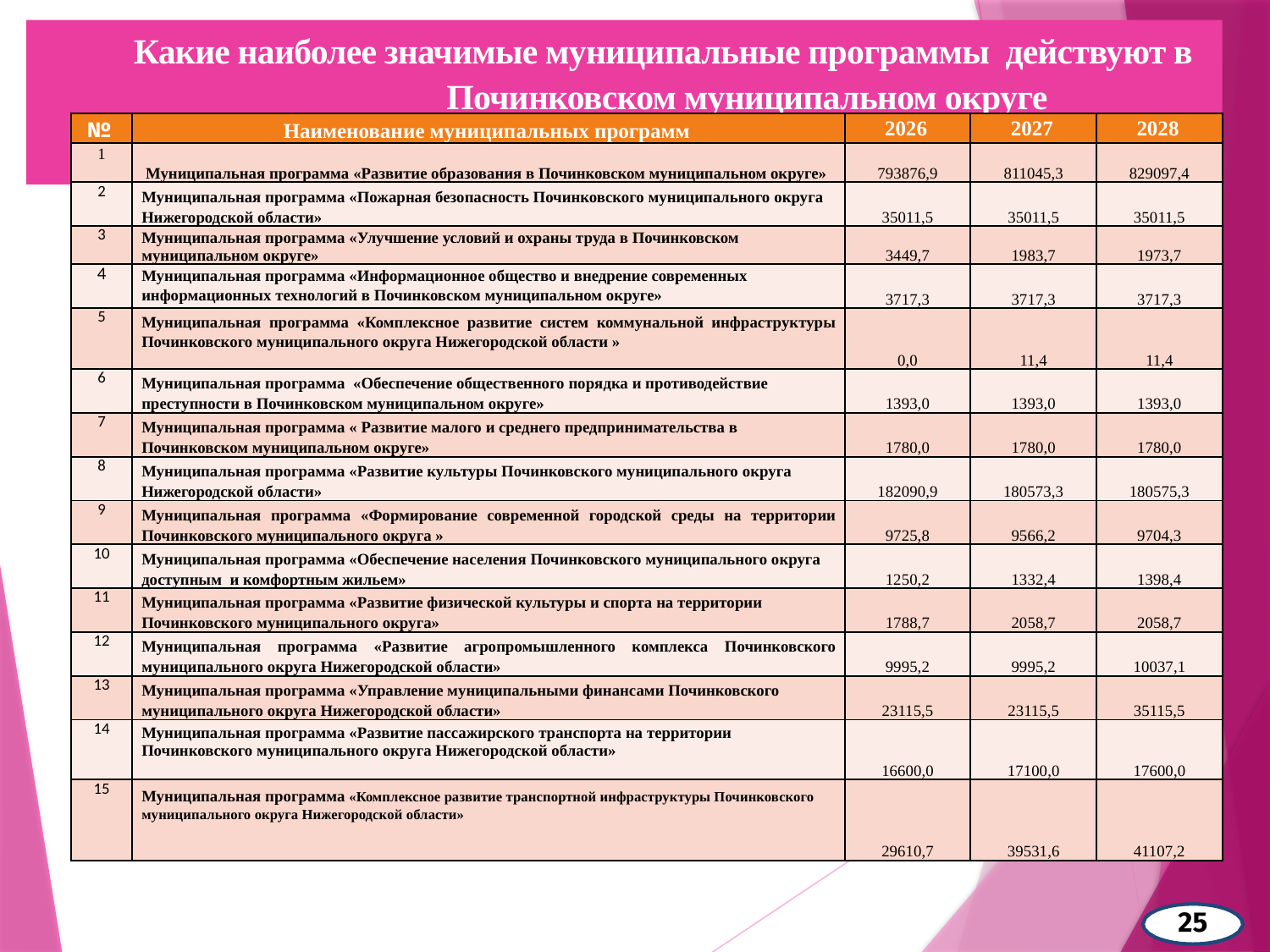

# Какие наиболее значимые муниципальные программы  действуют в Починковском муниципальном округе
| № | Наименование муниципальных программ | 2026 | 2027 | 2028 |
| --- | --- | --- | --- | --- |
| 1 | Муниципальная программа «Развитие образования в Починковском муниципальном округе» | 793876,9 | 811045,3 | 829097,4 |
| 2 | Муниципальная программа «Пожарная безопасность Починковского муниципального округа Нижегородской области» | 35011,5 | 35011,5 | 35011,5 |
| 3 | Муниципальная программа «Улучшение условий и охраны труда в Починковском муниципальном округе» | 3449,7 | 1983,7 | 1973,7 |
| 4 | Муниципальная программа «Информационное общество и внедрение современных информационных технологий в Починковском муниципальном округе» | 3717,3 | 3717,3 | 3717,3 |
| 5 | Муниципальная программа «Комплексное развитие систем коммунальной инфраструктуры Починковского муниципального округа Нижегородской области » | 0,0 | 11,4 | 11,4 |
| 6 | Муниципальная программа «Обеспечение общественного порядка и противодействие преступности в Починковском муниципальном округе» | 1393,0 | 1393,0 | 1393,0 |
| 7 | Муниципальная программа « Развитие малого и среднего предпринимательства в Починковском муниципальном округе» | 1780,0 | 1780,0 | 1780,0 |
| 8 | Муниципальная программа «Развитие культуры Починковского муниципального округа Нижегородской области» | 182090,9 | 180573,3 | 180575,3 |
| 9 | Муниципальная программа «Формирование современной городской среды на территории Починковского муниципального округа » | 9725,8 | 9566,2 | 9704,3 |
| 10 | Муниципальная программа «Обеспечение населения Починковского муниципального округа доступным и комфортным жильем» | 1250,2 | 1332,4 | 1398,4 |
| 11 | Муниципальная программа «Развитие физической культуры и спорта на территории Починковского муниципального округа» | 1788,7 | 2058,7 | 2058,7 |
| 12 | Муниципальная программа «Развитие агропромышленного комплекса Починковского муниципального округа Нижегородской области» | 9995,2 | 9995,2 | 10037,1 |
| 13 | Муниципальная программа «Управление муниципальными финансами Починковского муниципального округа Нижегородской области» | 23115,5 | 23115,5 | 35115,5 |
| 14 | Муниципальная программа «Развитие пассажирского транспорта на территории Починковского муниципального округа Нижегородской области» | 16600,0 | 17100,0 | 17600,0 |
| 15 | Муниципальная программа «Комплексное развитие транспортной инфраструктуры Починковского муниципального округа Нижегородской области» | 29610,7 | 39531,6 | 41107,2 |
Кɚɤ ɪɚɫɩɪɟɞɟɥɟɧɵ	ɪɚɫɯɨɞɵ ɨɛɥɚɫɬɧɨɝɨ ɛɸɞ
ɠɟɬɚ
ɧɚ 2014 ɝɨɞ ɩɨ ɨɫɧɨɜɧɵɦ ɨɬɪɚɫɥɹɦ
22
25